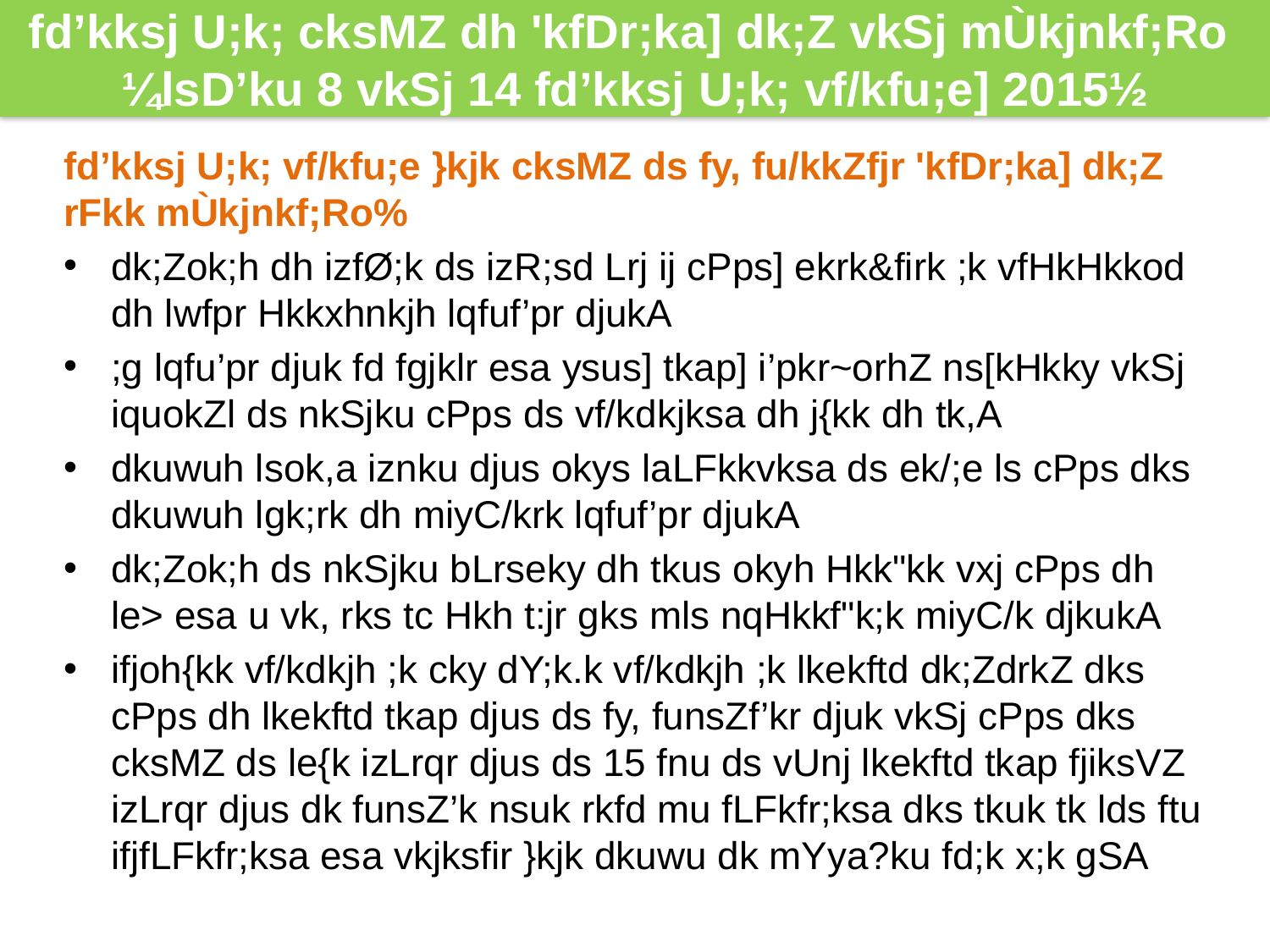

fd’kksj U;k; cksMZ dh 'kfDr;ka] dk;Z vkSj mÙkjnkf;Ro
¼lsD’ku 8 vkSj 14 fd’kksj U;k; vf/kfu;e] 2015½
fd’kksj U;k; vf/kfu;e }kjk cksMZ ds fy, fu/kkZfjr 'kfDr;ka] dk;Z rFkk mÙkjnkf;Ro%
dk;Zok;h dh izfØ;k ds izR;sd Lrj ij cPps] ekrk&firk ;k vfHkHkkod dh lwfpr Hkkxhnkjh lqfuf’pr djukA
;g lqfu’pr djuk fd fgjklr esa ysus] tkap] i’pkr~orhZ ns[kHkky vkSj iquokZl ds nkSjku cPps ds vf/kdkjksa dh j{kk dh tk,A
dkuwuh lsok,a iznku djus okys laLFkkvksa ds ek/;e ls cPps dks dkuwuh lgk;rk dh miyC/krk lqfuf’pr djukA
dk;Zok;h ds nkSjku bLrseky dh tkus okyh Hkk"kk vxj cPps dh le> esa u vk, rks tc Hkh t:jr gks mls nqHkkf"k;k miyC/k djkukA
ifjoh{kk vf/kdkjh ;k cky dY;k.k vf/kdkjh ;k lkekftd dk;ZdrkZ dks cPps dh lkekftd tkap djus ds fy, funsZf’kr djuk vkSj cPps dks cksMZ ds le{k izLrqr djus ds 15 fnu ds vUnj lkekftd tkap fjiksVZ izLrqr djus dk funsZ’k nsuk rkfd mu fLFkfr;ksa dks tkuk tk lds ftu ifjfLFkfr;ksa esa vkjksfir }kjk dkuwu dk mYya?ku fd;k x;k gSA